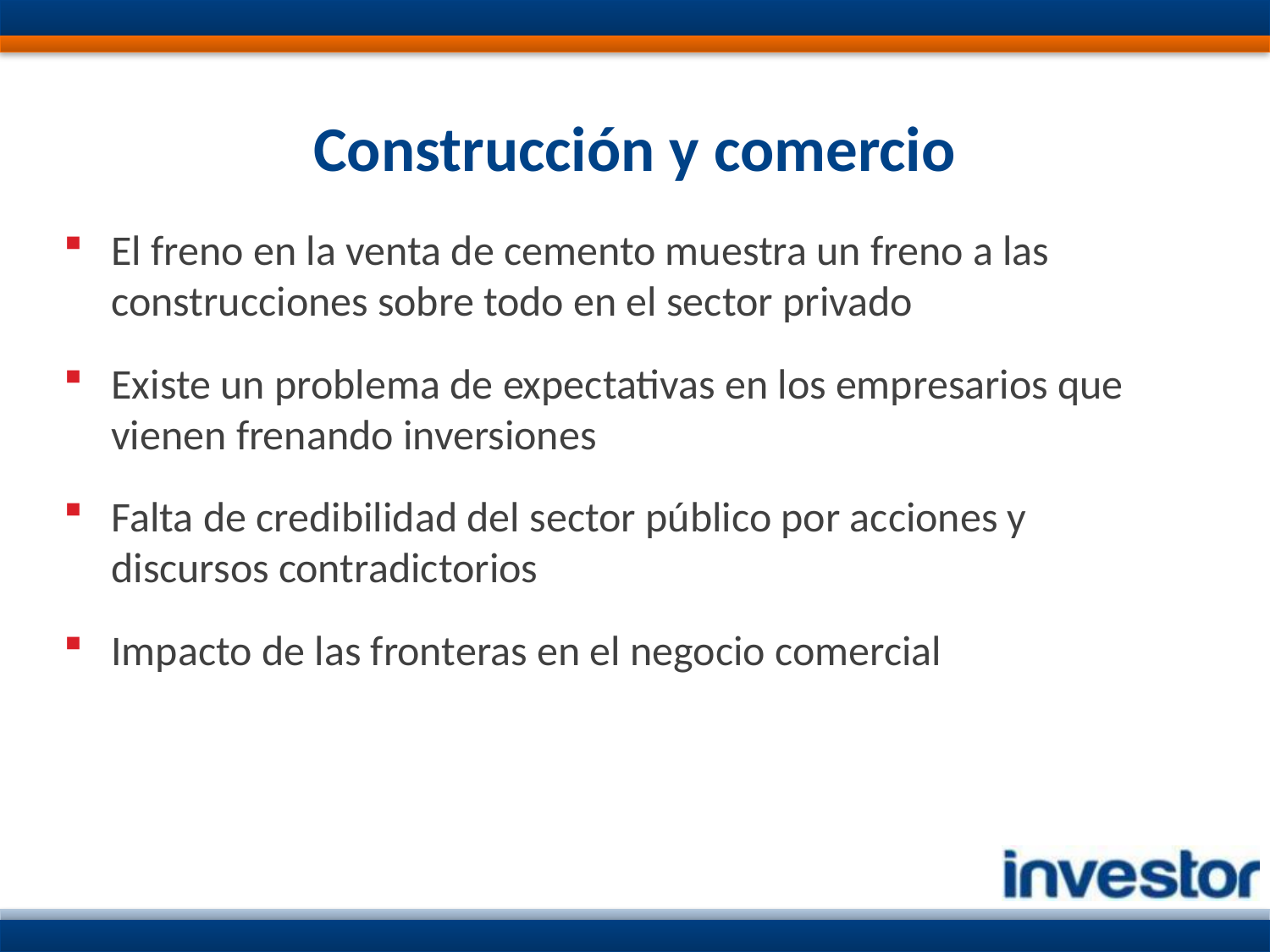

# Construcción y comercio
El freno en la venta de cemento muestra un freno a las construcciones sobre todo en el sector privado
Existe un problema de expectativas en los empresarios que vienen frenando inversiones
Falta de credibilidad del sector público por acciones y discursos contradictorios
Impacto de las fronteras en el negocio comercial